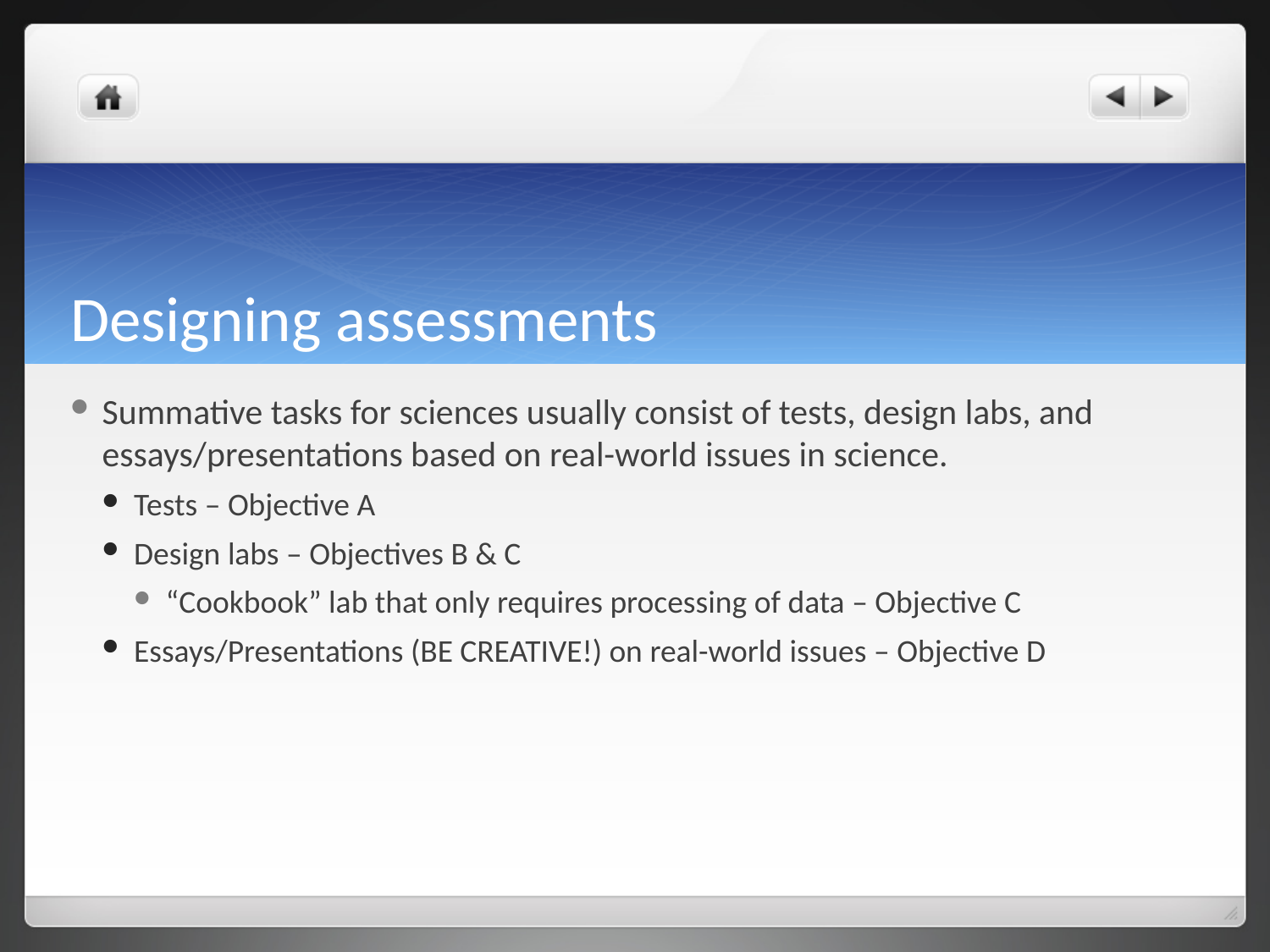

# Designing assessments
Summative tasks for sciences usually consist of tests, design labs, and essays/presentations based on real-world issues in science.
Tests – Objective A
Design labs – Objectives B & C
“Cookbook” lab that only requires processing of data – Objective C
Essays/Presentations (BE CREATIVE!) on real-world issues – Objective D